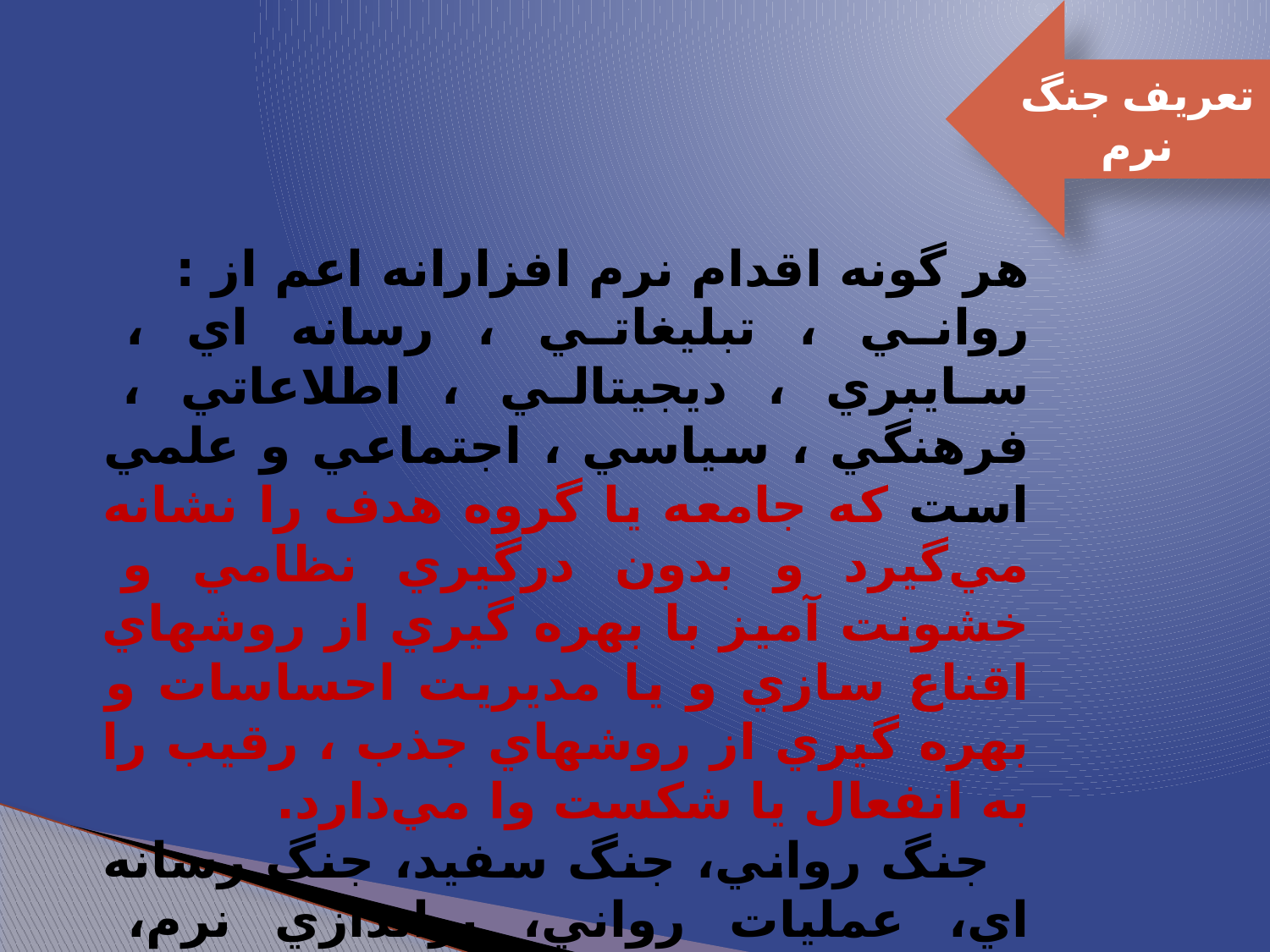

تعریف جنگ نرم

هر گونه اقدام نرم افزارانه اعم از :
رواني ، تبليغاتي ، رسانه اي ، سايبري ، ديجيتالي ، اطلاعاتي ، فرهنگي ، سياسي ، اجتماعي و علمي است كه جامعه يا گروه هدف را نشانه مي‌گيرد و بدون درگيري نظامي و خشونت آمیز با بهره گيري از روشهاي اقناع سازي و يا مديريت احساسات و بهره گيري از روشهاي جذب ، رقيب را به انفعال يا شكست وا مي‌دارد.
  جنگ رواني، جنگ سفيد، جنگ رسانه اي، عمليات رواني، براندازي نرم، انقلاب نرم، انقلاب مخملي، انقلاب رنگي و... از اشكال جنگ نرم است.